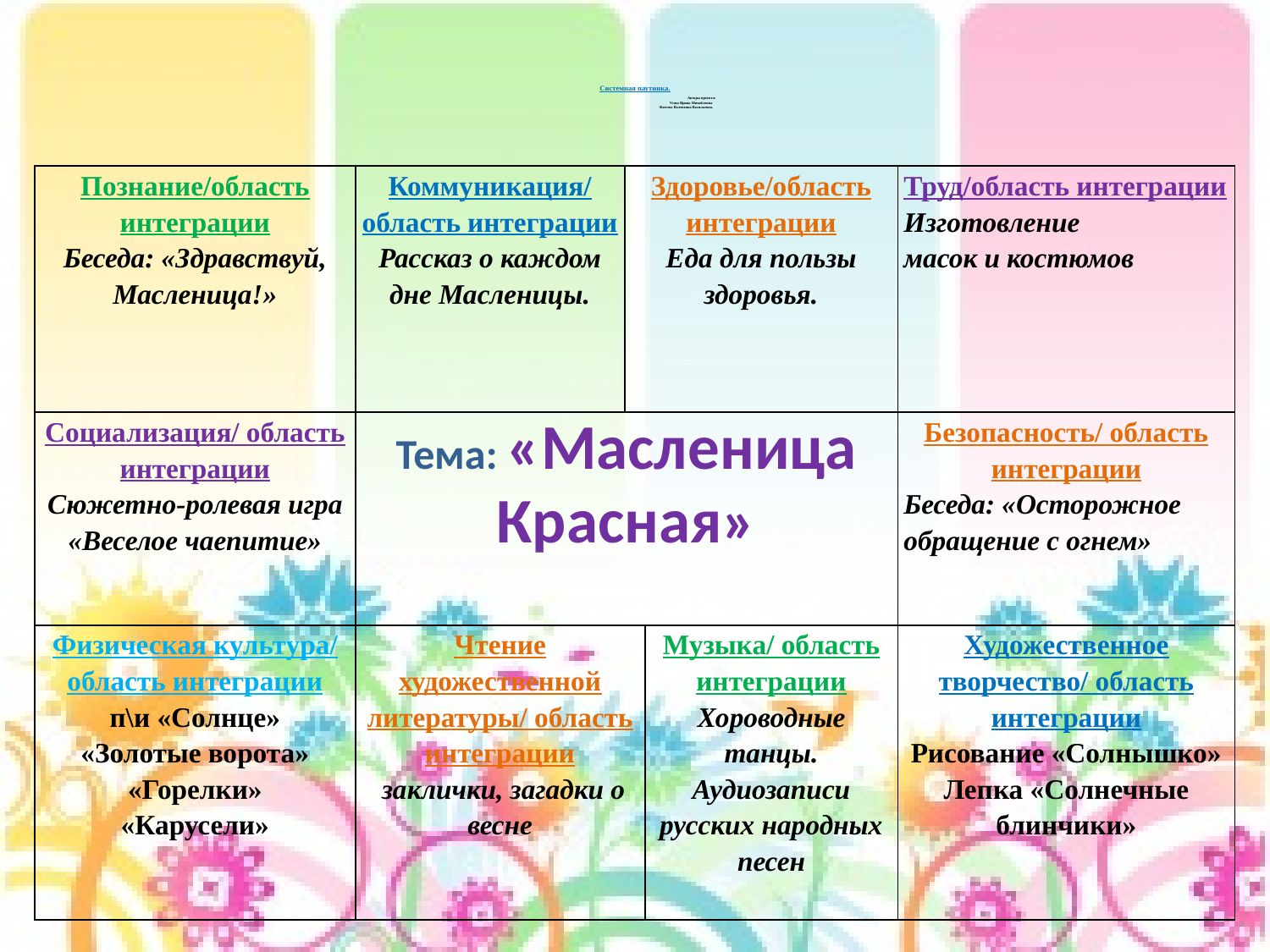

# Системная паутинка. Авторы проекта: Усова Ирина Михайловна Фатеева Валентина Васильевна.
| Познание/область интеграции Беседа: «Здравствуй, Масленица!» | Коммуникация/область интеграции Рассказ о каждом дне Масленицы. | Здоровье/область интеграции Еда для пользы здоровья. |  | Труд/область интеграции Изготовление масок и костюмов |
| --- | --- | --- | --- | --- |
| Социализация/ область интеграции Сюжетно-ролевая игра «Веселое чаепитие» | Тема: «Масленица Красная» |  |  | Безопасность/ область интеграции Беседа: «Осторожное обращение с огнем» |
| Физическая культура/ область интеграции п\и «Солнце» «Золотые ворота» «Горелки» «Карусели» | Чтение художественной литературы/ область интеграции заклички, загадки о весне |  | Музыка/ область интеграции Хороводные танцы. Аудиозаписи русских народных песен | Художественное творчество/ область интеграции Рисование «Солнышко» Лепка «Солнечные блинчики» |